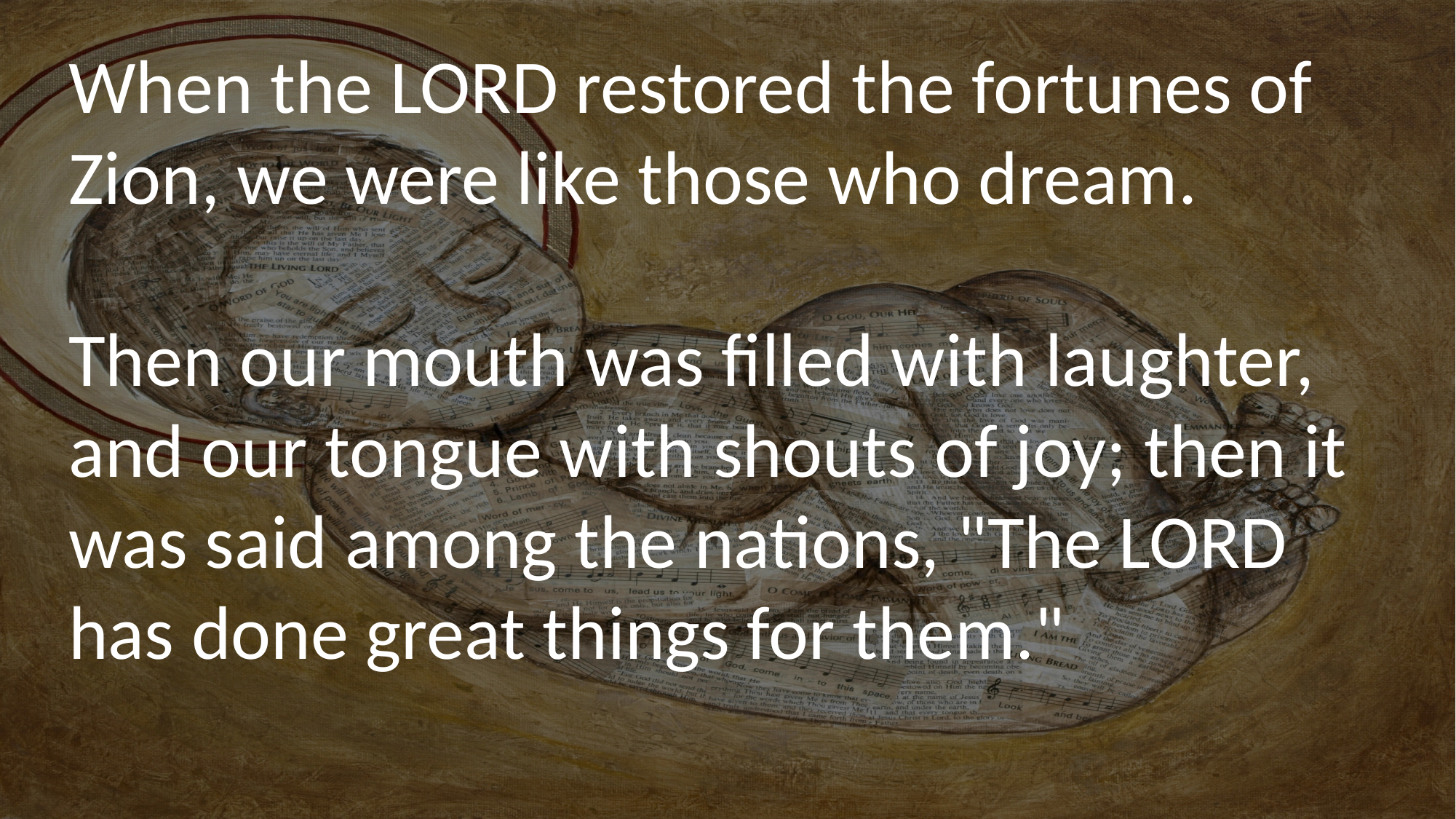

When the LORD restored the fortunes of Zion, we were like those who dream.

Then our mouth was filled with laughter, and our tongue with shouts of joy; then it was said among the nations, "The LORD has done great things for them."